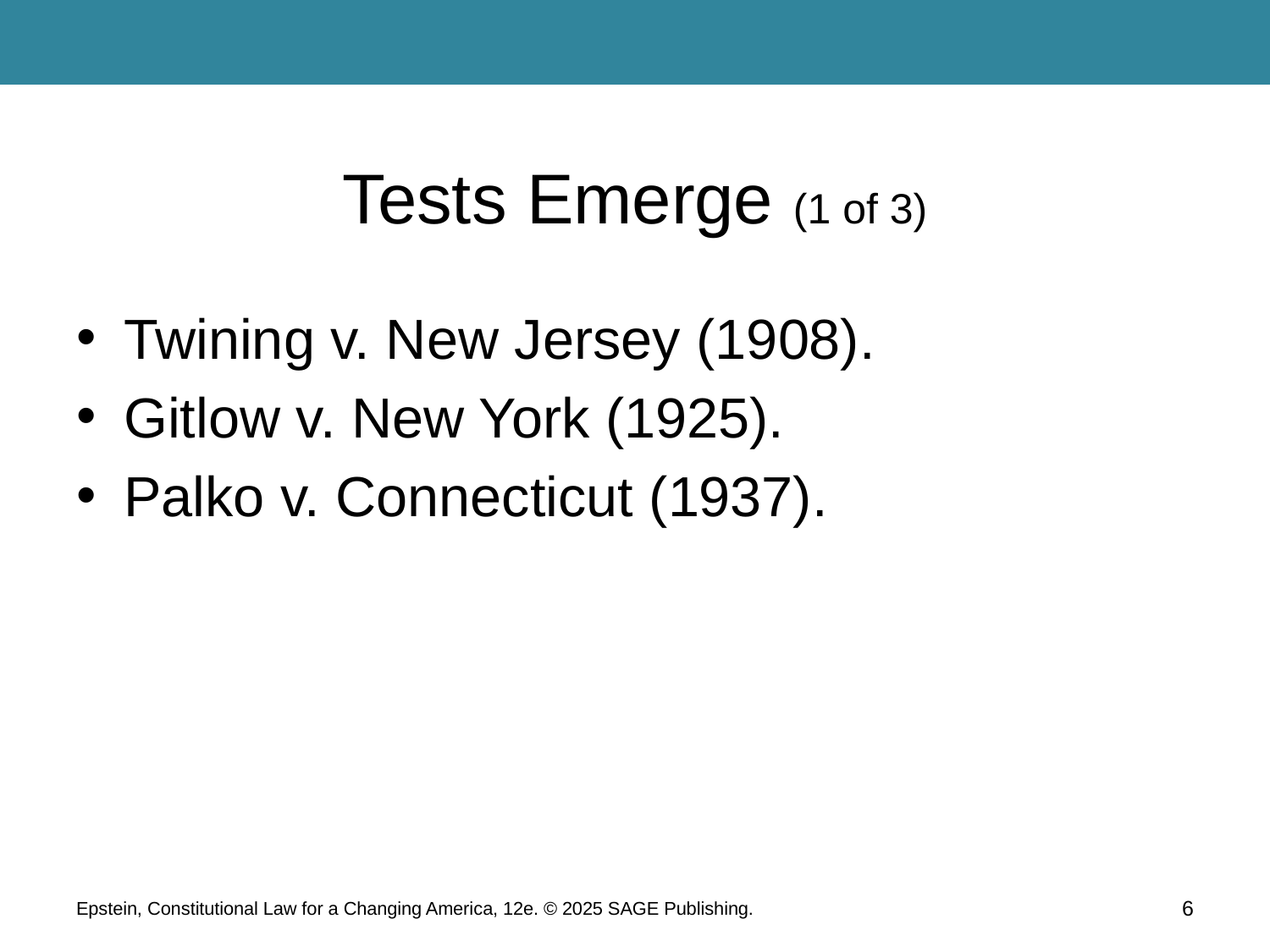

# Tests Emerge (1 of 3)
Twining v. New Jersey (1908).
Gitlow v. New York (1925).
Palko v. Connecticut (1937).
Epstein, Constitutional Law for a Changing America, 12e. © 2025 SAGE Publishing.
6